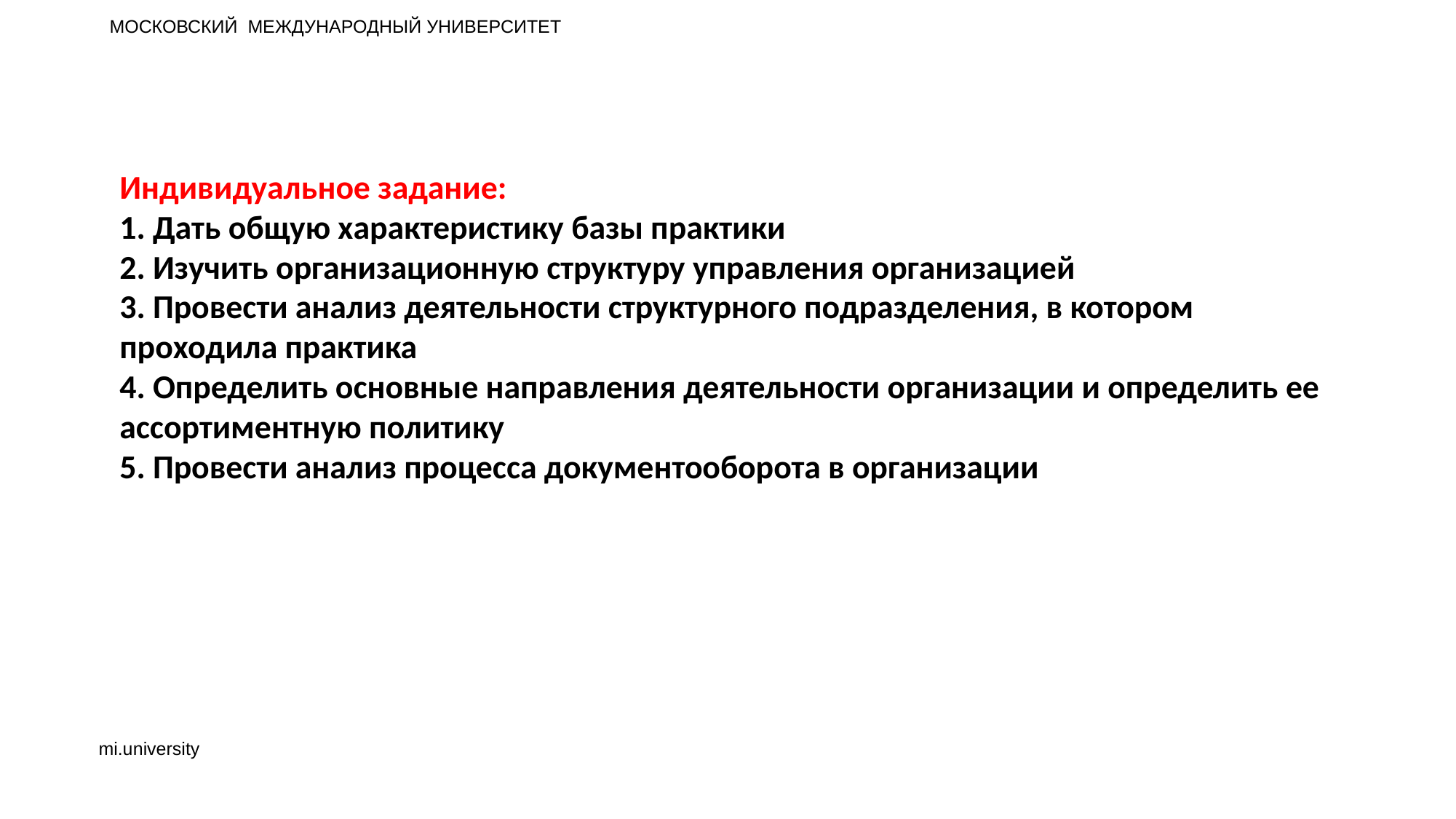

МОСКОВСКИЙ  МЕЖДУНАРОДНЫЙ УНИВЕРСИТЕТ

Индивидуальное задание:
1. Дать общую характеристику базы практики
2. Изучить организационную структуру управления организацией
3. Провести анализ деятельности структурного подразделения, в котором проходила практика
4. Определить основные направления деятельности организации и определить ее ассортиментную политику
5. Провести анализ процесса документооборота в организации
mi.university